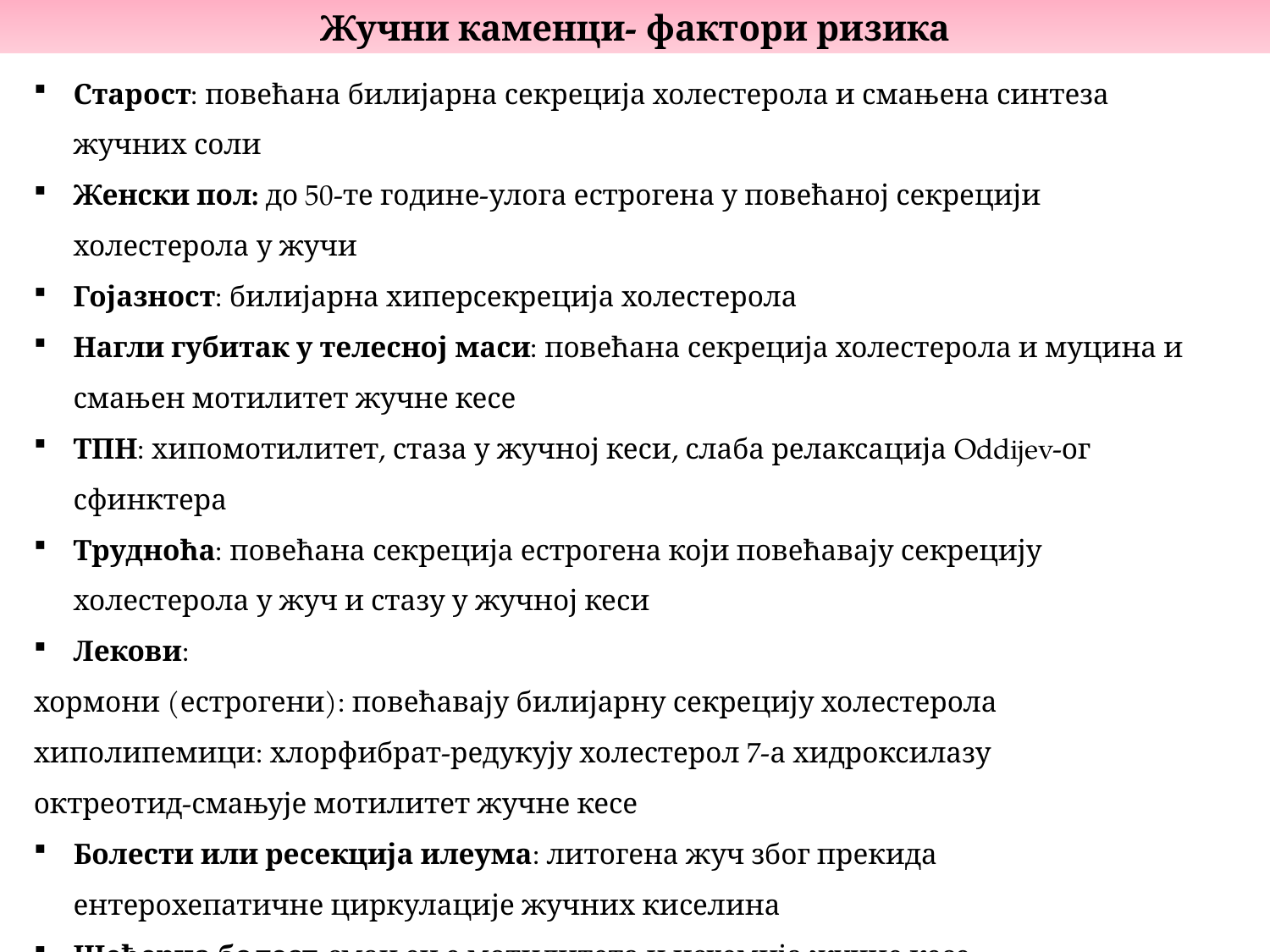

Жучни каменци- фактори ризика
Старост: повећана билијарна секреција холестерола и смањена синтеза жучних соли
Женски пол: до 50-те године-улога естрогена у повећаној секрецији холестерола у жучи
Гојазност: билијарна хиперсекреција холестерола
Нагли губитак у телесној маси: повећана секреција холестерола и муцина и смањен мотилитет жучне кесе
ТПН: хипомотилитет, стаза у жучној кеси, слаба релаксација Oddijev-ог сфинктера
Трудноћа: повећана секреција естрогена који повећавају секрецију холестерола у жуч и стазу у жучној кеси
Лекови:
хормони (естрогени): повећавају билијарну секрецију холестерола
хиполипемици: хлорфибрат-редукују холестерол 7-а хидроксилазу
октреотид-смањује мотилитет жучне кесе
Болести или ресекција илеума: литогена жуч због прекида ентерохепатичне циркулације жучних киселина
Шећерна болест-смањење мотилитета и исхемија жучне кесе